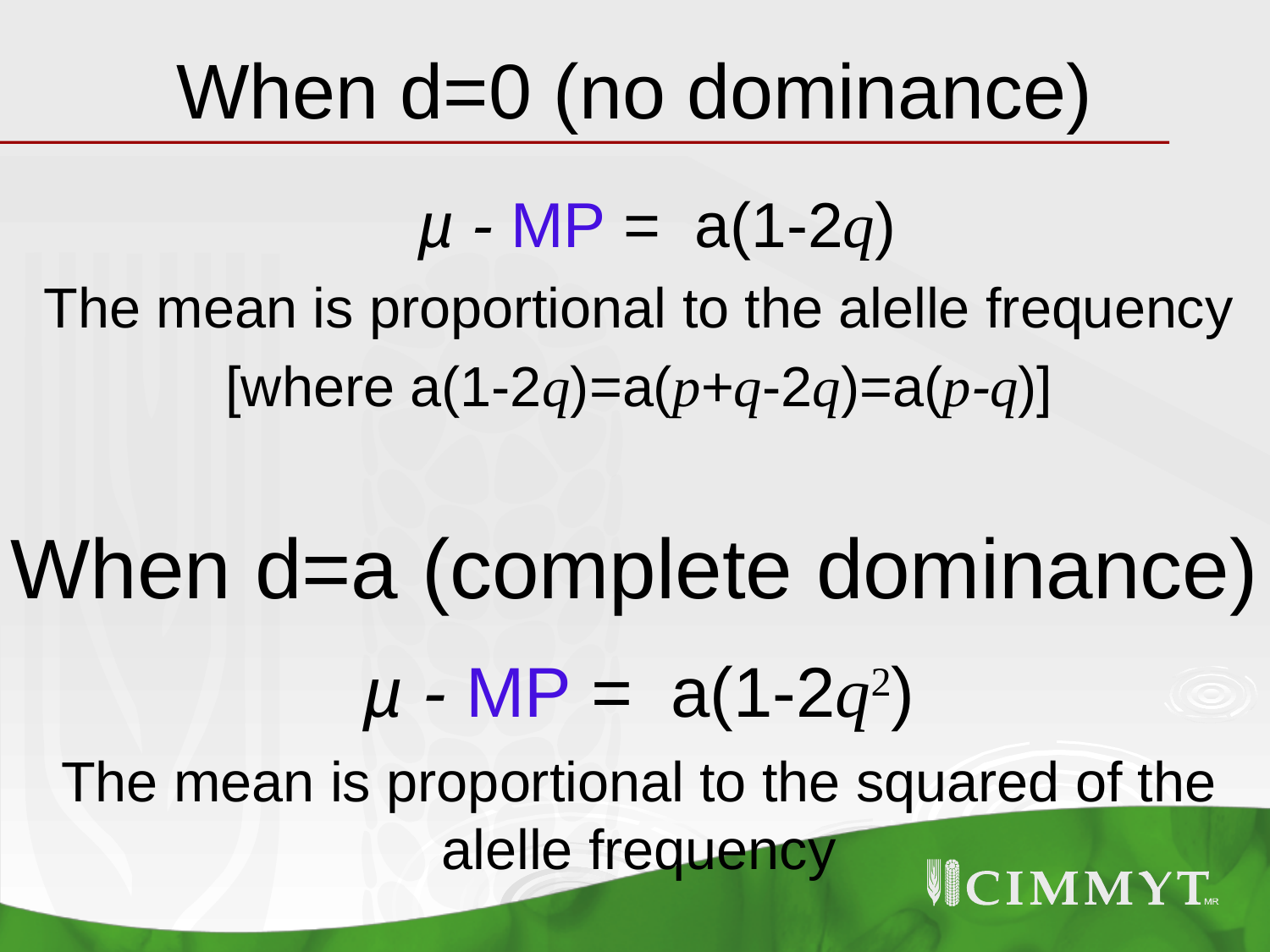

# When d=0 (no dominance)

                          µ - MP =  a(1-2q)
The mean is proportional to the alelle frequency
[where a(1-2q)=a(p+q-2q)=a(p-q)]

When d=a (complete dominance)
               µ - MP =  a(1-2q2)
The mean is proportional to the squared of the alelle frequency